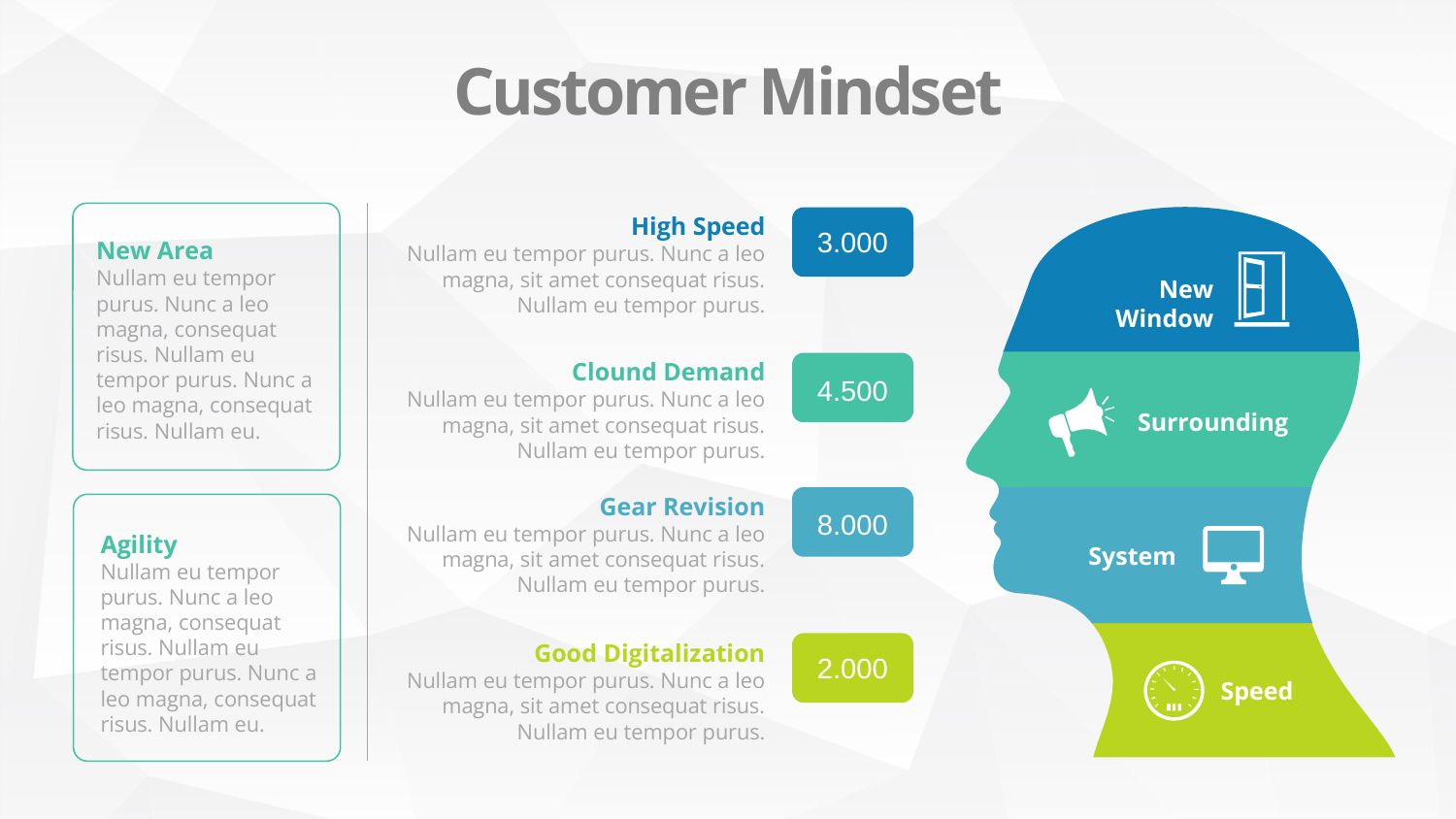

Customer Mindset
High Speed
Nullam eu tempor purus. Nunc a leo magna, sit amet consequat risus. Nullam eu tempor purus.

New Area
Nullam eu tempor purus. Nunc a leo magna, consequat risus. Nullam eu tempor purus. Nunc a leo magna, consequat risus. Nullam eu.

3.000

New Window
Clound Demand
Nullam eu tempor purus. Nunc a leo magna, sit amet consequat risus. Nullam eu tempor purus.

4.500

Surrounding
Gear Revision
Nullam eu tempor purus. Nunc a leo magna, sit amet consequat risus. Nullam eu tempor purus.

Agility
Nullam eu tempor purus. Nunc a leo magna, consequat risus. Nullam eu tempor purus. Nunc a leo magna, consequat risus. Nullam eu.
8.000

System
Good Digitalization
Nullam eu tempor purus. Nunc a leo magna, sit amet consequat risus. Nullam eu tempor purus.

2.000

Speed